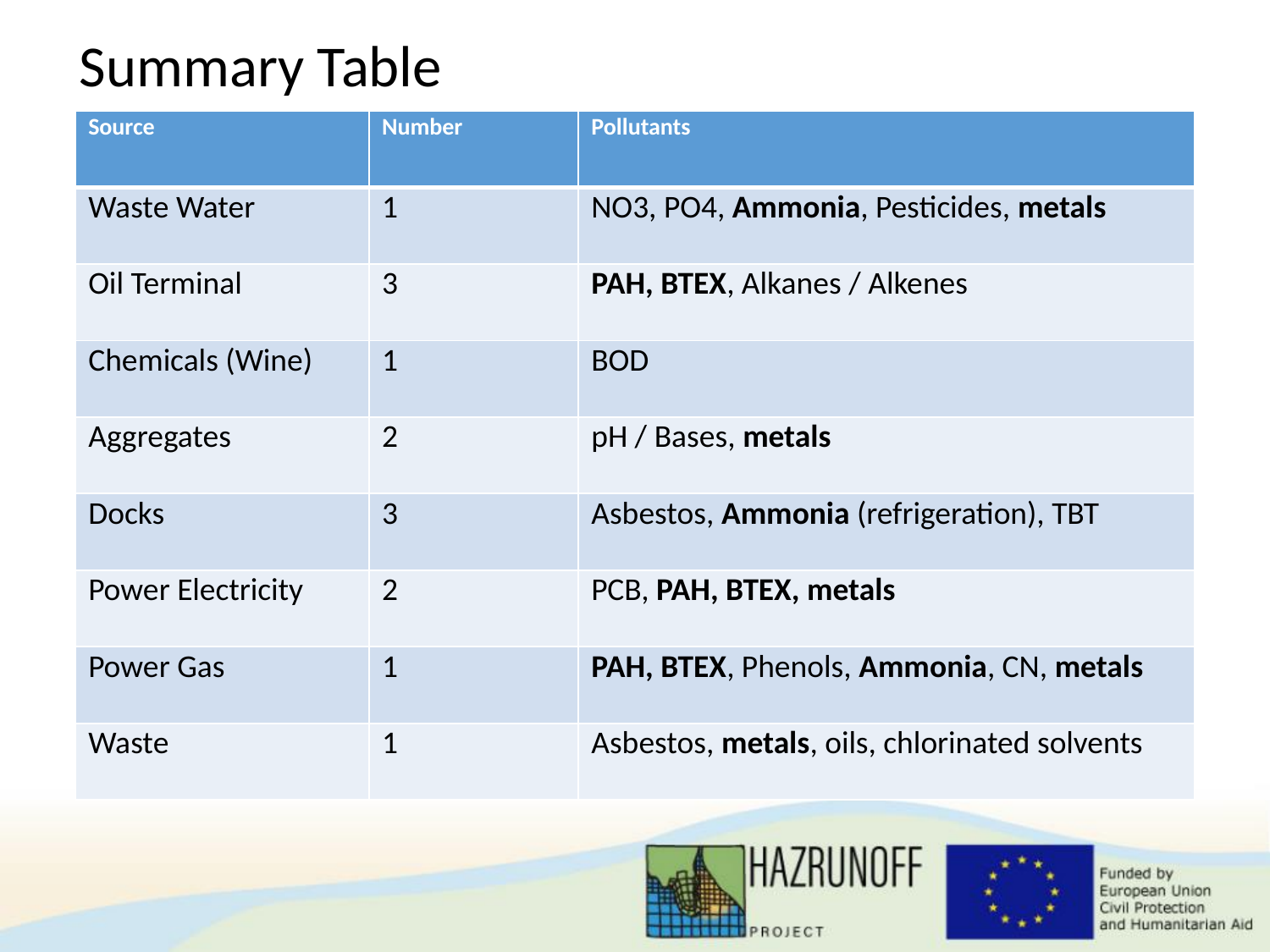

# Summary Table
| Source | Number | Pollutants |
| --- | --- | --- |
| Waste Water | 1 | NO3, PO4, Ammonia, Pesticides, metals |
| Oil Terminal | 3 | PAH, BTEX, Alkanes / Alkenes |
| Chemicals (Wine) | 1 | BOD |
| Aggregates | 2 | pH / Bases, metals |
| Docks | 3 | Asbestos, Ammonia (refrigeration), TBT |
| Power Electricity | 2 | PCB, PAH, BTEX, metals |
| Power Gas | 1 | PAH, BTEX, Phenols, Ammonia, CN, metals |
| Waste | 1 | Asbestos, metals, oils, chlorinated solvents |